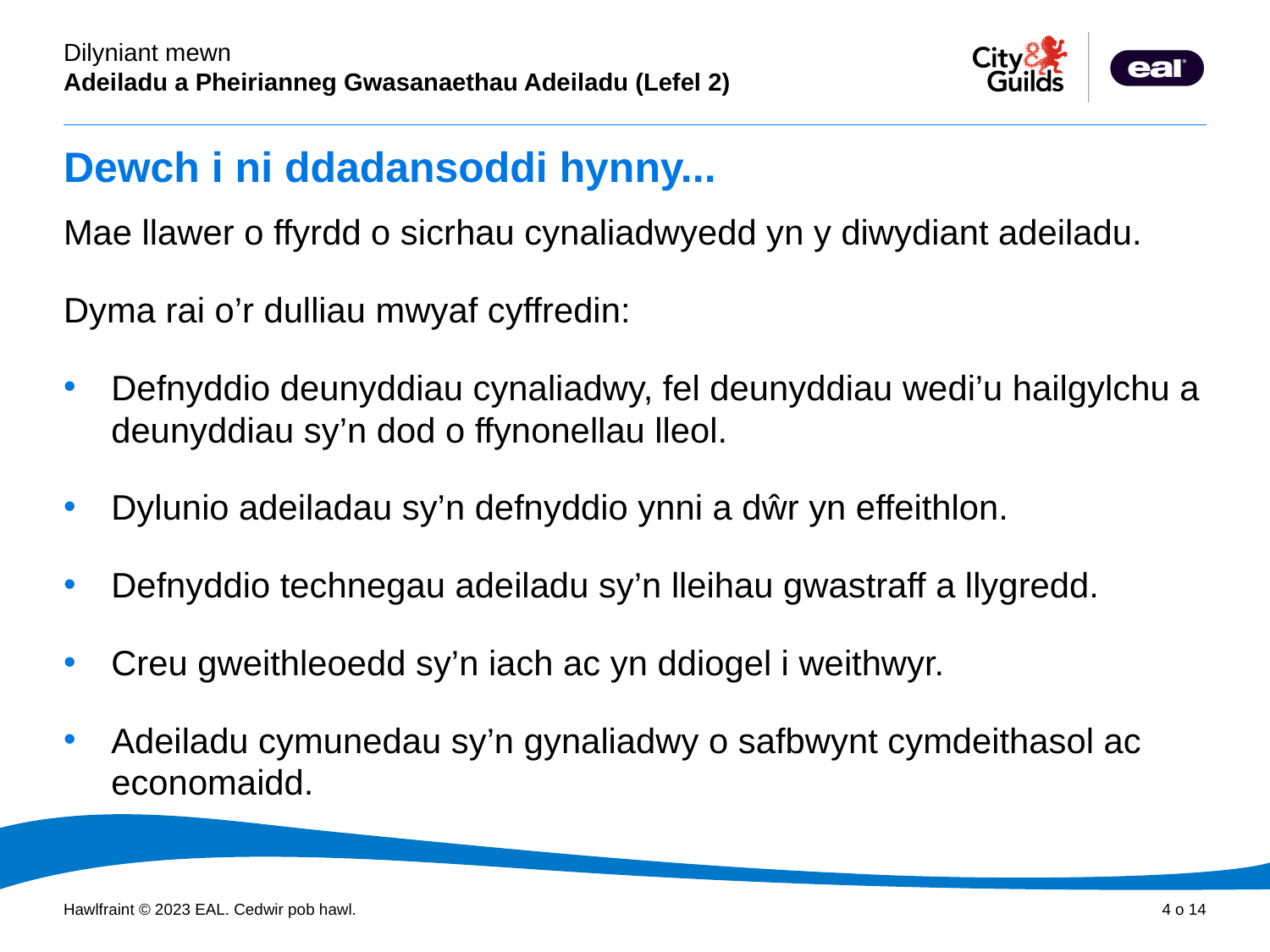

# Dewch i ni ddadansoddi hynny...
Mae llawer o ffyrdd o sicrhau cynaliadwyedd yn y diwydiant adeiladu.
Dyma rai o’r dulliau mwyaf cyffredin:
Defnyddio deunyddiau cynaliadwy, fel deunyddiau wedi’u hailgylchu a deunyddiau sy’n dod o ffynonellau lleol.
Dylunio adeiladau sy’n defnyddio ynni a dŵr yn effeithlon.
Defnyddio technegau adeiladu sy’n lleihau gwastraff a llygredd.
Creu gweithleoedd sy’n iach ac yn ddiogel i weithwyr.
Adeiladu cymunedau sy’n gynaliadwy o safbwynt cymdeithasol ac economaidd.